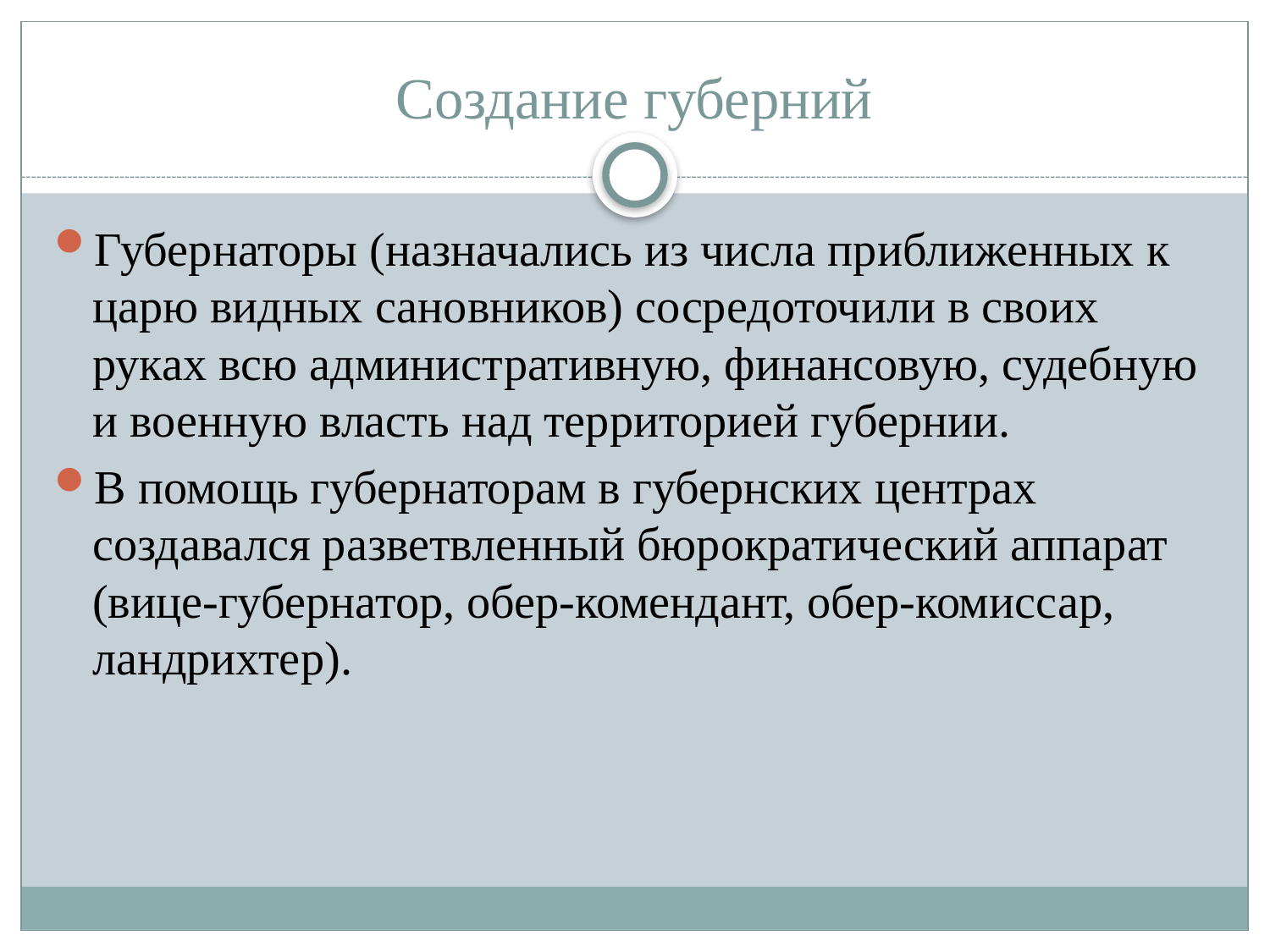

# Создание губерний
Губернаторы (назначались из числа приближенных к царю видных сановников) сосредоточили в своих руках всю административную, финансовую, судебную и военную власть над территорией губернии.
В помощь губернаторам в губернских центрах создавался разветвленный бюрократический аппарат (вице-губернатор, обер-комендант, обер-комиссар, ландрихтер).